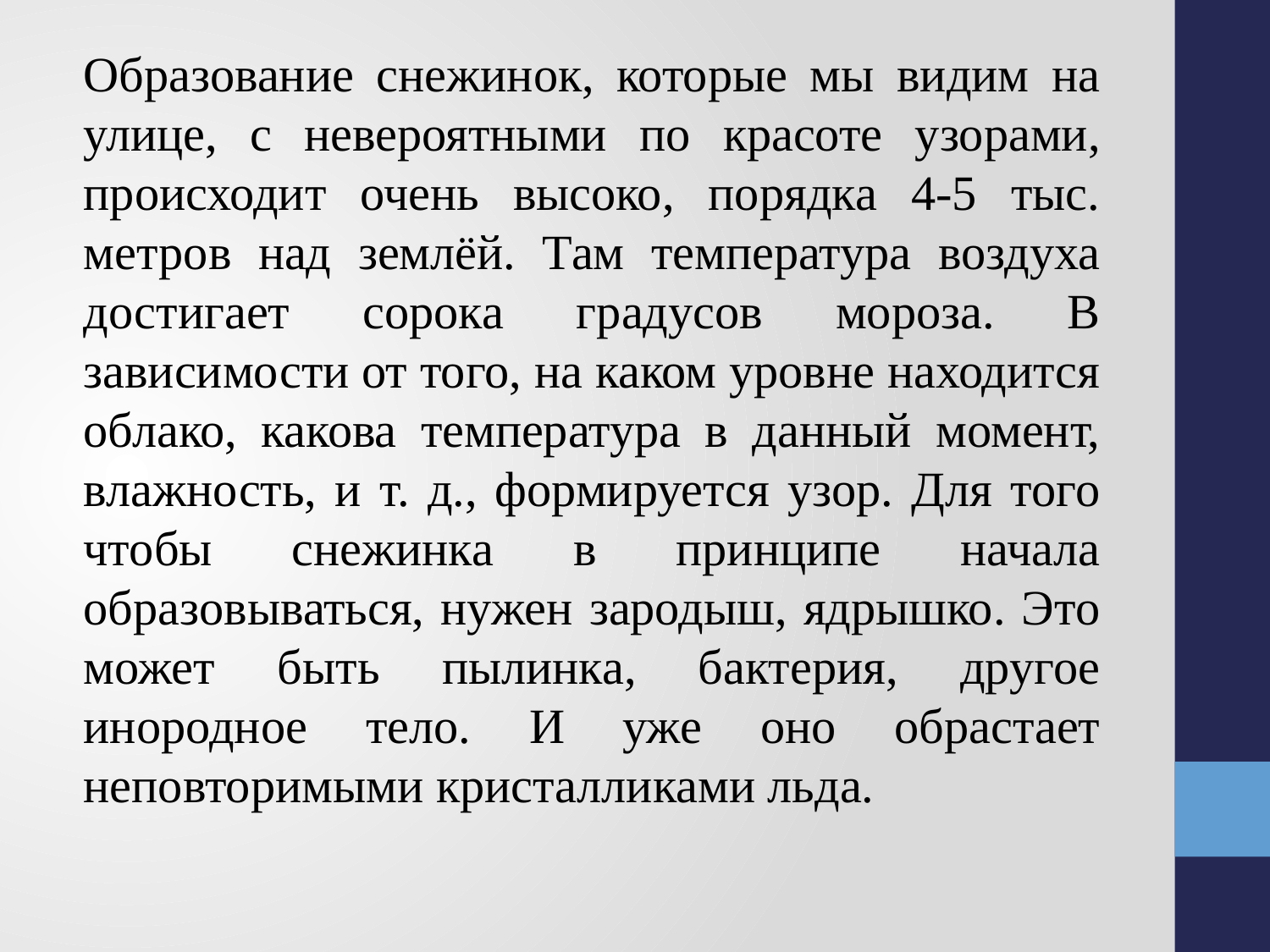

Образование снежинок, которые мы видим на улице, с невероятными по красоте узорами, происходит очень высоко, порядка 4-5 тыс. метров над землёй. Там температура воздуха достигает сорока градусов мороза. В зависимости от того, на каком уровне находится облако, какова температура в данный момент, влажность, и т. д., формируется узор. Для того чтобы снежинка в принципе начала образовываться, нужен зародыш, ядрышко. Это может быть пылинка, бактерия, другое инородное тело. И уже оно обрастает неповторимыми кристалликами льда.
#